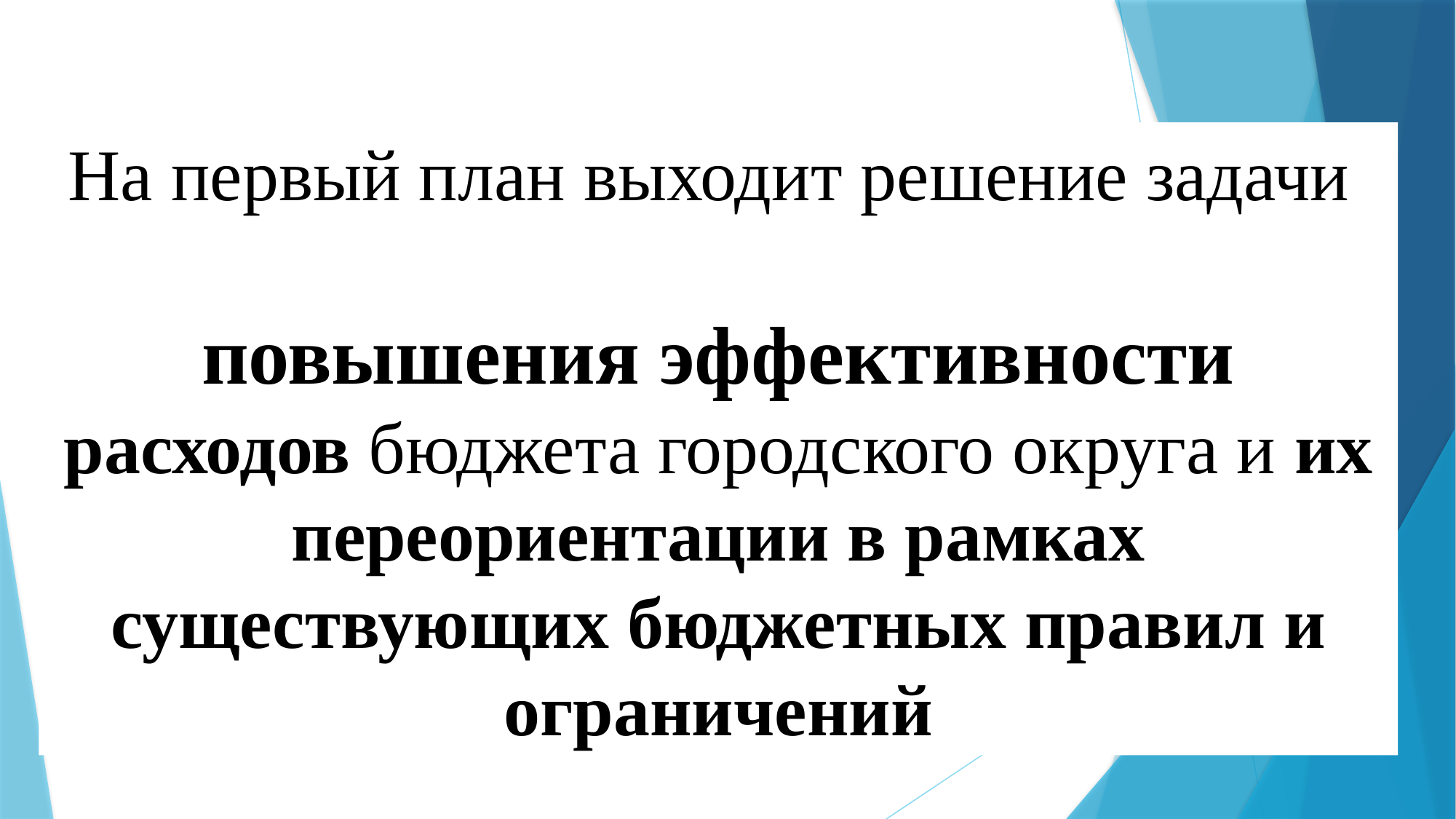

На первый план выходит решение задачи

повышения эффективности расходов бюджета городского округа и их переориентации в рамках существующих бюджетных правил и ограничений
20